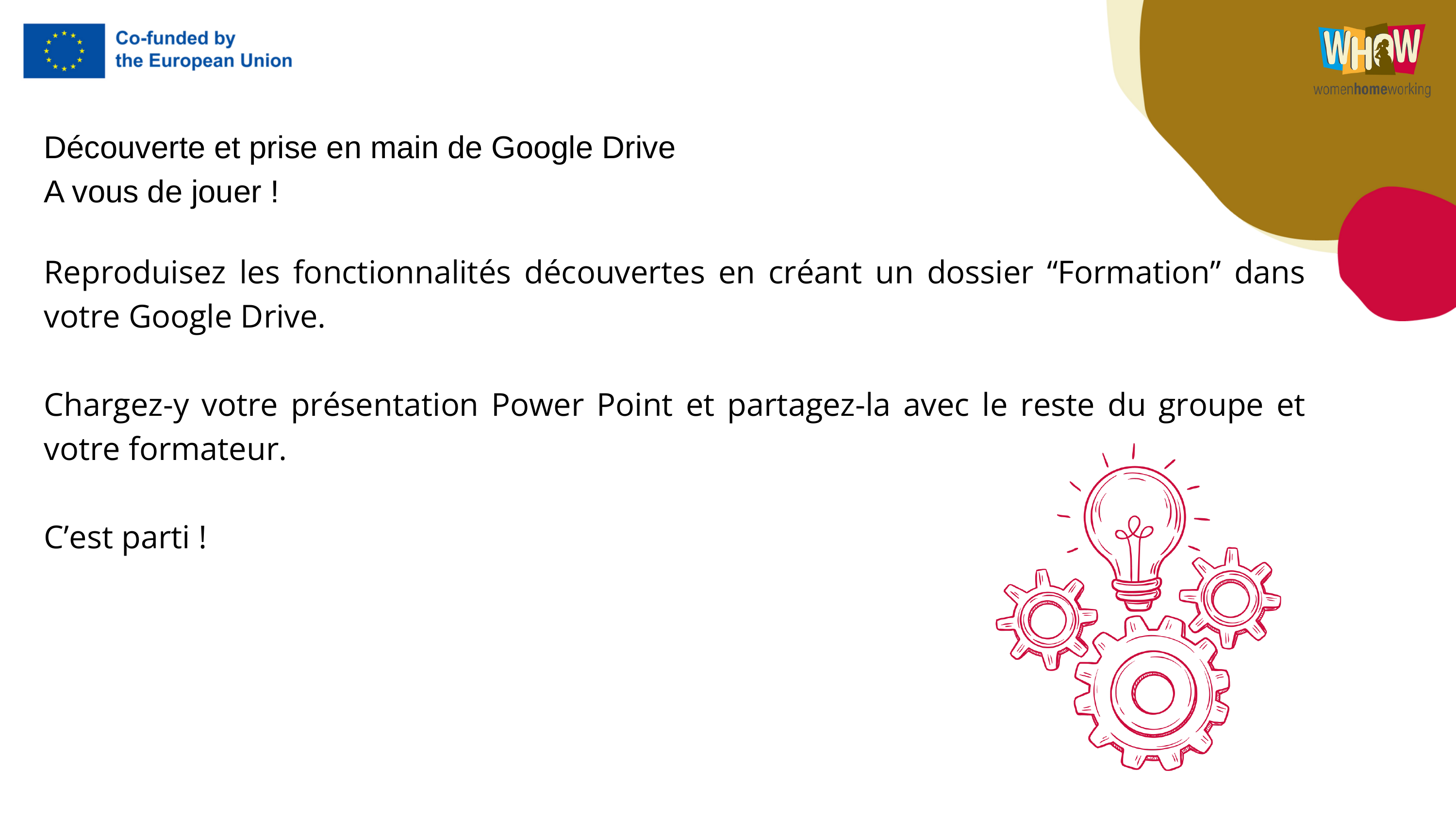

Découverte et prise en main de Google Drive
A vous de jouer !
Reproduisez les fonctionnalités découvertes en créant un dossier “Formation” dans votre Google Drive.

Chargez-y votre présentation Power Point et partagez-la avec le reste du groupe et votre formateur.

C’est parti !